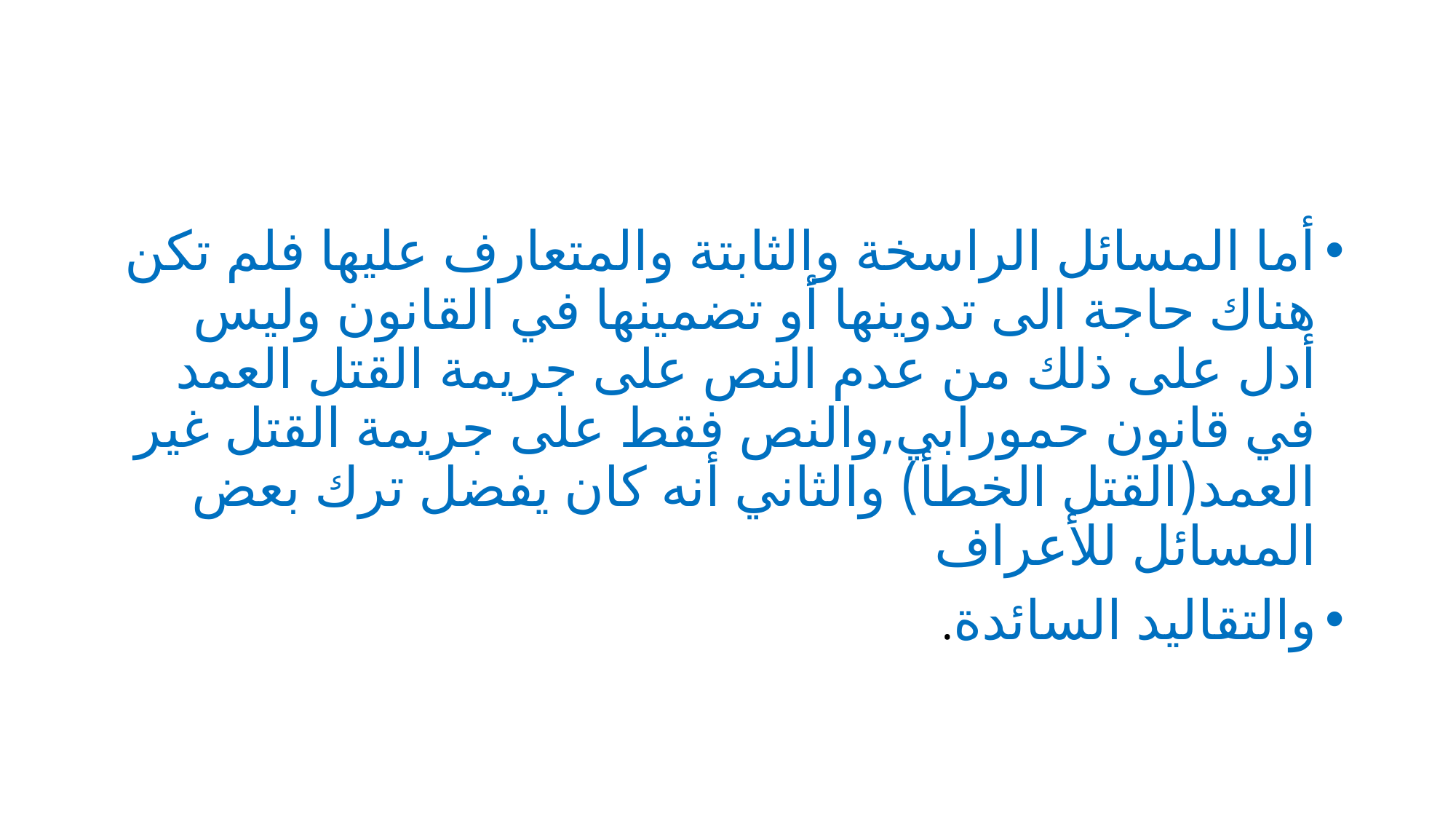

#
أما المسائل الراسخة والثابتة والمتعارف عليها فلم تكن هناك حاجة الى تدوينها أو تضمينها في القانون وليس أدل على ذلك من عدم النص على جريمة القتل العمد في قانون حمورابي,والنص فقط على جريمة القتل غير العمد(القتل الخطأ) والثاني أنه كان يفضل ترك بعض المسائل للأعراف
والتقاليد السائدة.